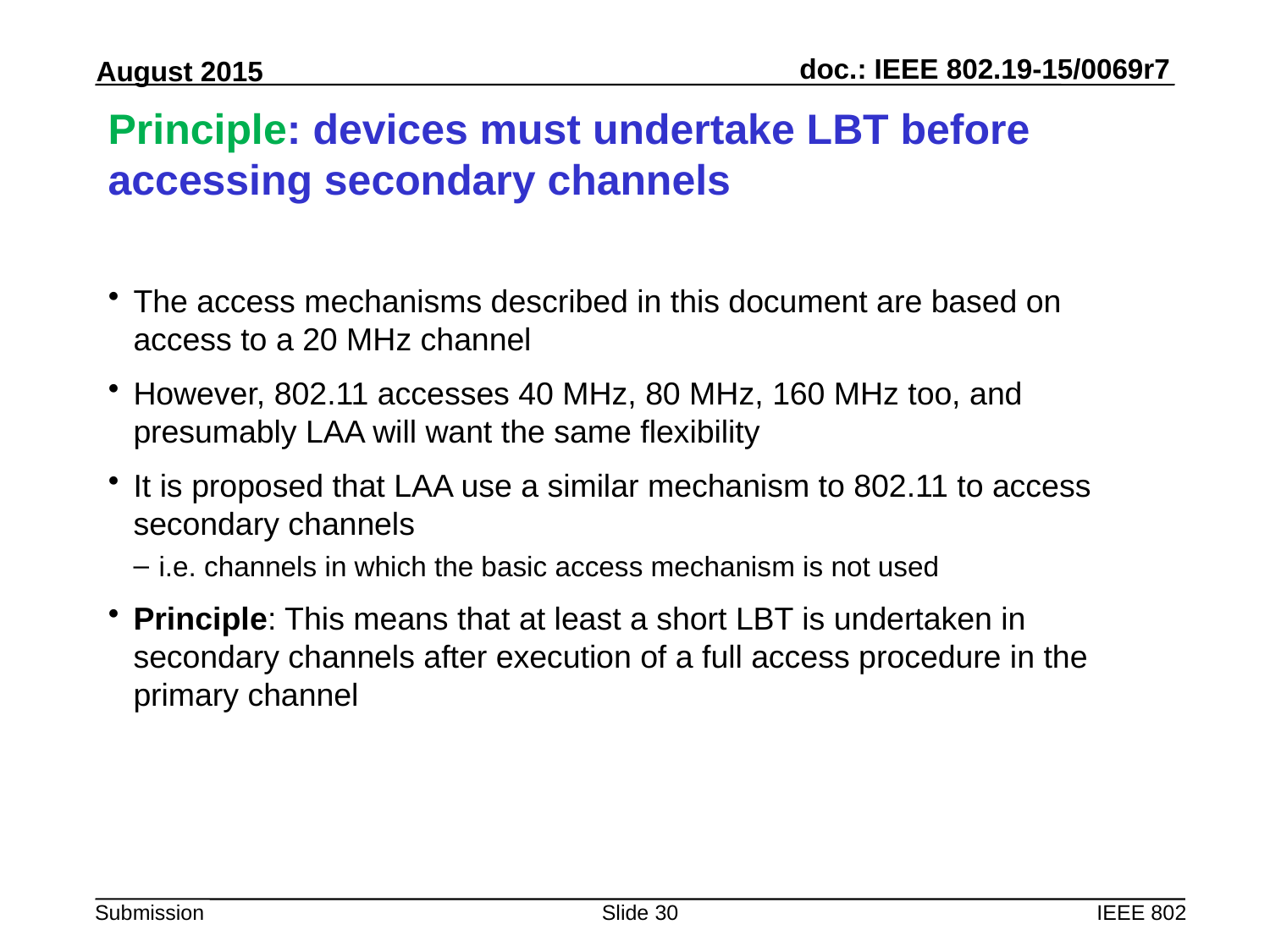

# Principle: devices must undertake LBT before accessing secondary channels
The access mechanisms described in this document are based on access to a 20 MHz channel
However, 802.11 accesses 40 MHz, 80 MHz, 160 MHz too, and presumably LAA will want the same flexibility
It is proposed that LAA use a similar mechanism to 802.11 to access secondary channels
i.e. channels in which the basic access mechanism is not used
Principle: This means that at least a short LBT is undertaken in secondary channels after execution of a full access procedure in the primary channel
Slide 30
IEEE 802